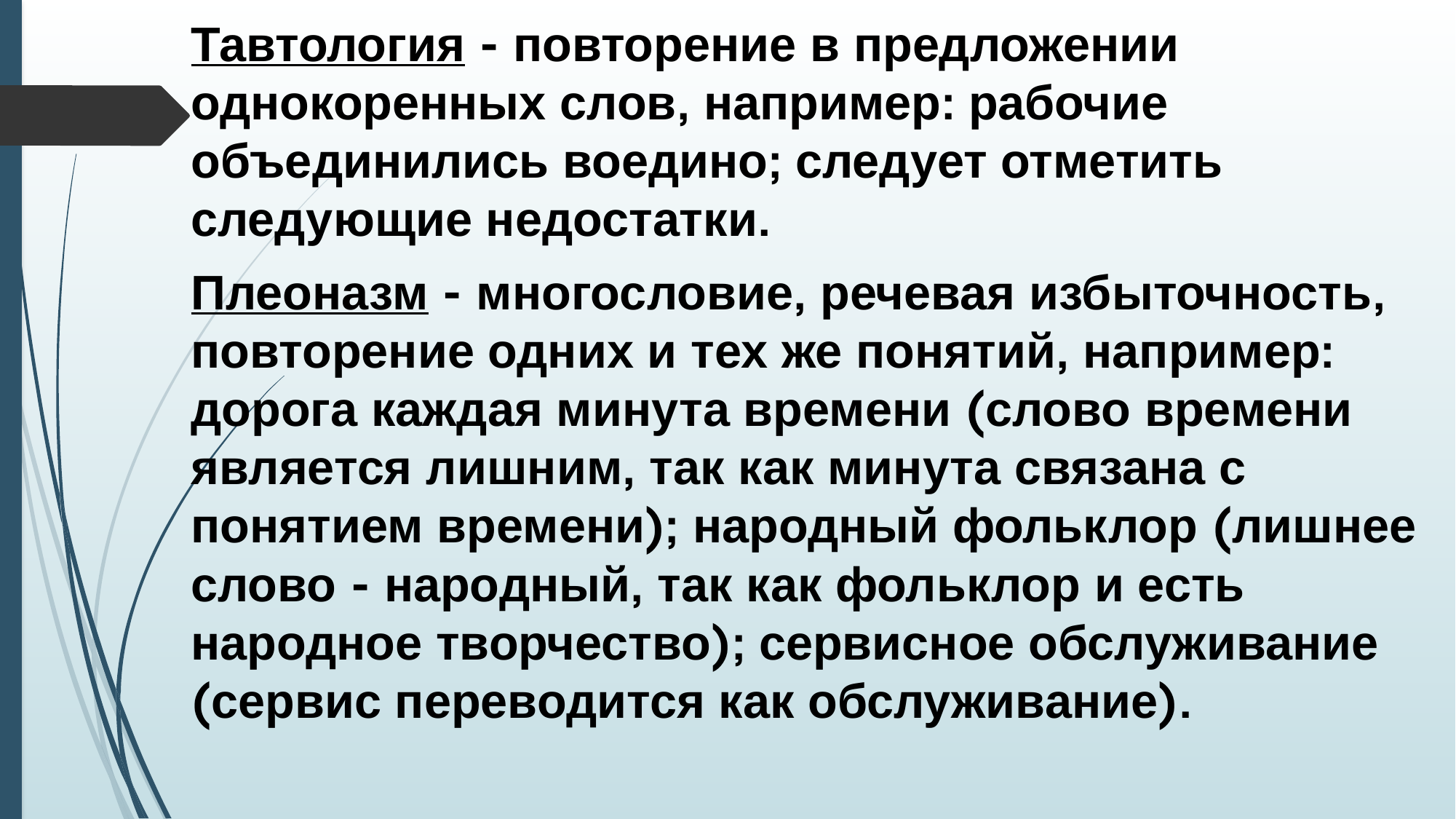

Тавтология - повторение в предложении однокоренных слов, например: рабочие объединились воедино; следует отметить следующие недостатки.
Плеоназм - многословие, речевая избыточность, повторение одних и тех же понятий, например: дорога каждая минута времени (слово времени является лишним, так как минута связана с понятием времени); народный фольклор (лишнее слово - народный, так как фольклор и есть народное творчество); сервисное обслуживание (сервис переводится как обслуживание).